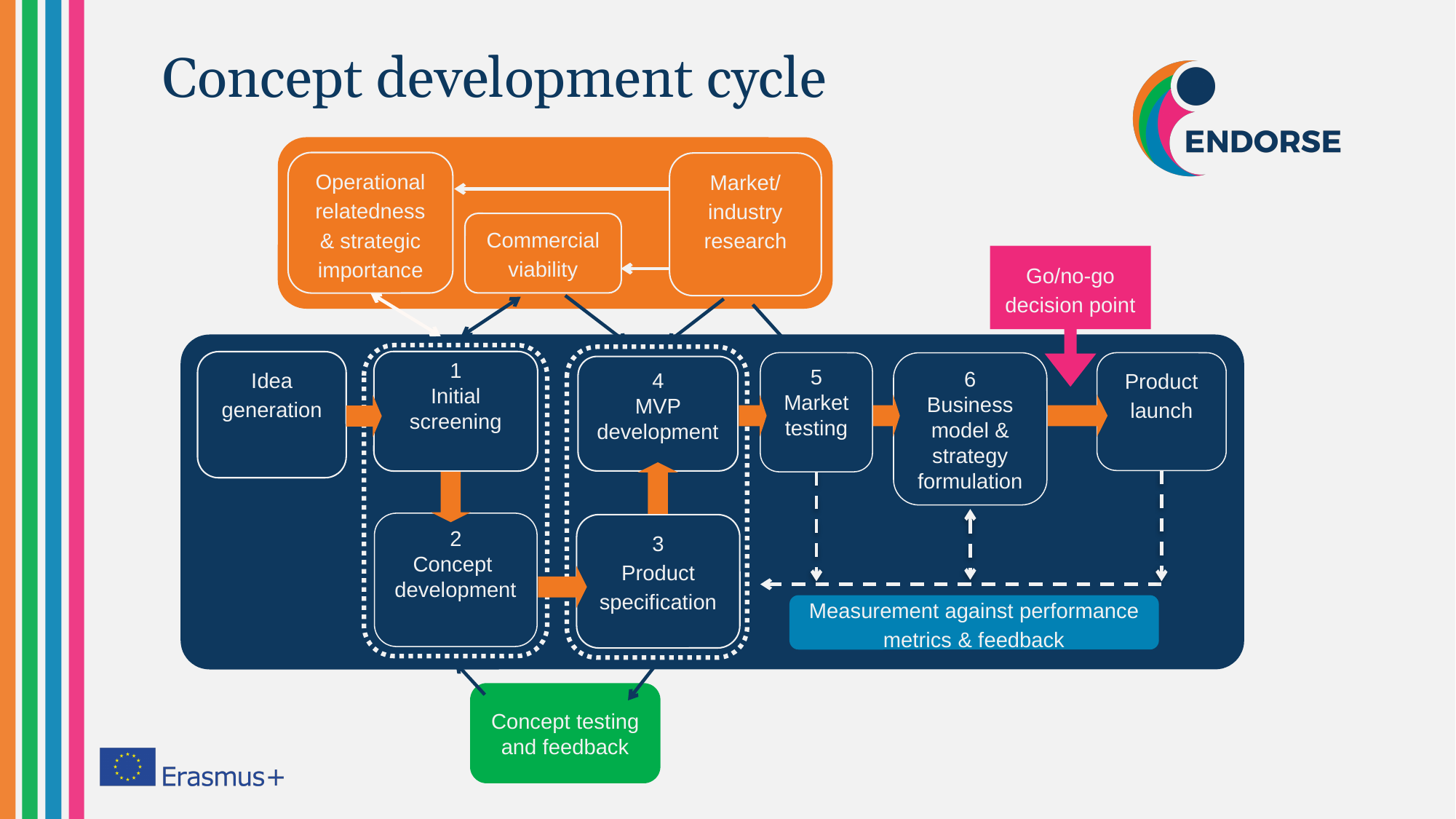

# Concept development cycle

Operational relatedness & strategic importance
Market/ industry research
Commercial viability
Go/no-go decision point

1
Initial screening
Idea
generation
5
Market testing
6
Business model & strategy formulation
Product launch
4
MVP development

2
Concept
development
3
Product specification

Measurement against performance metrics & feedback
Concept testing and feedback